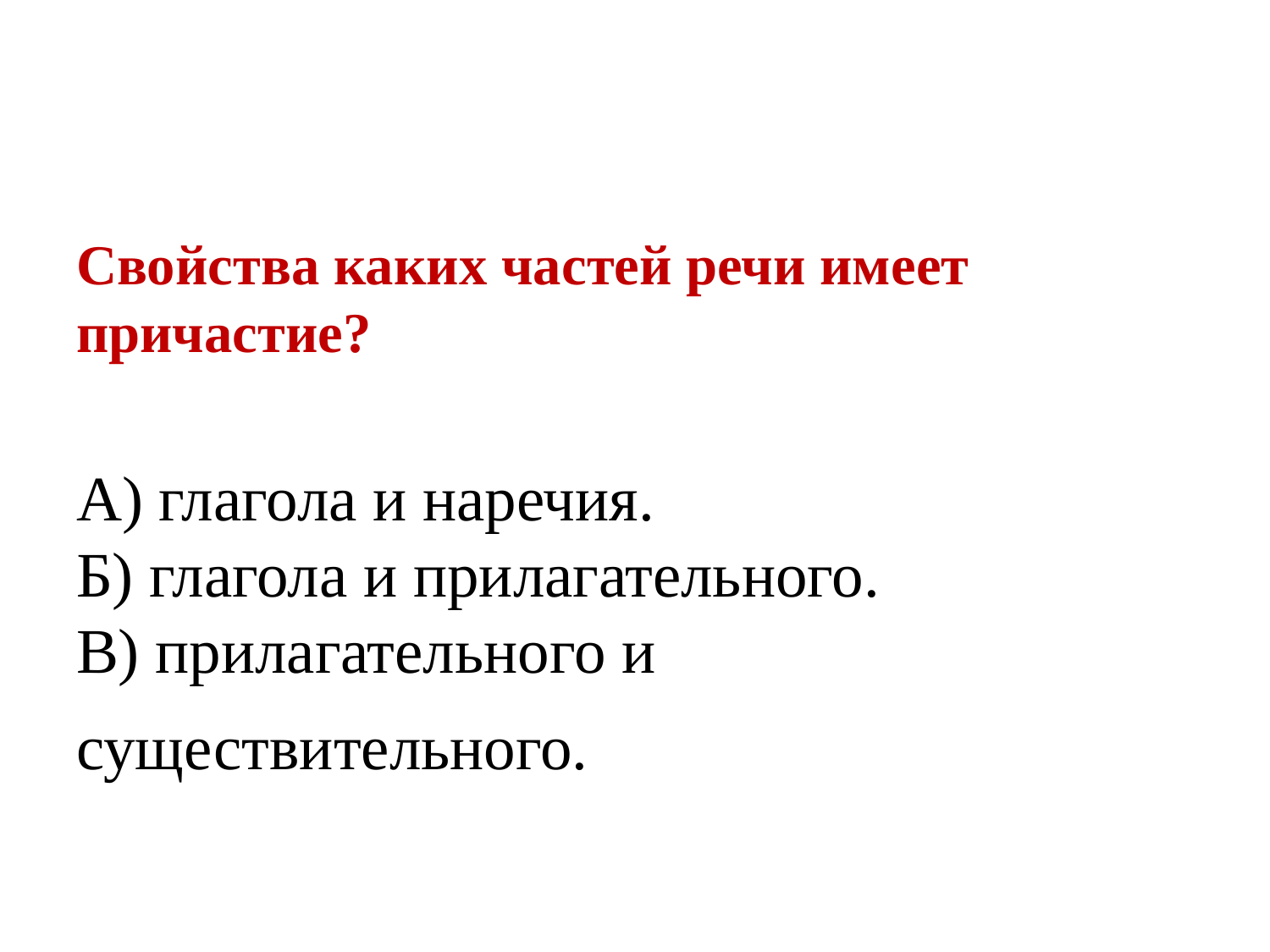

# Свойства каких частей речи имеет причастие?
Свойства каких частей речи имеет причастие?
А) глагола и наречия. 
Б) глагола и прилагательного. 
В) прилагательного и существительного.